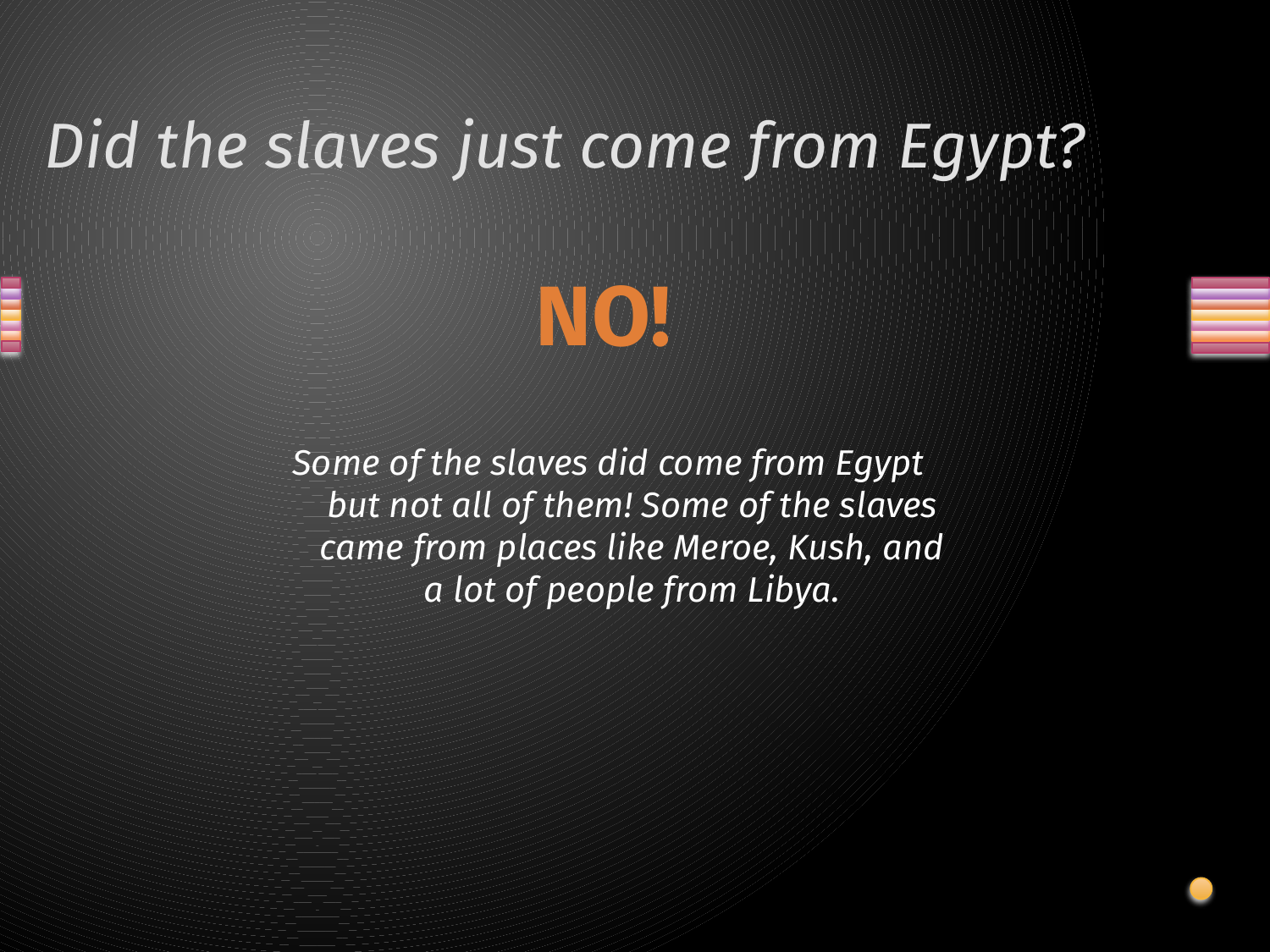

# Did the slaves just come from Egypt?
NO!
Some of the slaves did come from Egypt but not all of them! Some of the slaves came from places like Meroe, Kush, and a lot of people from Libya.